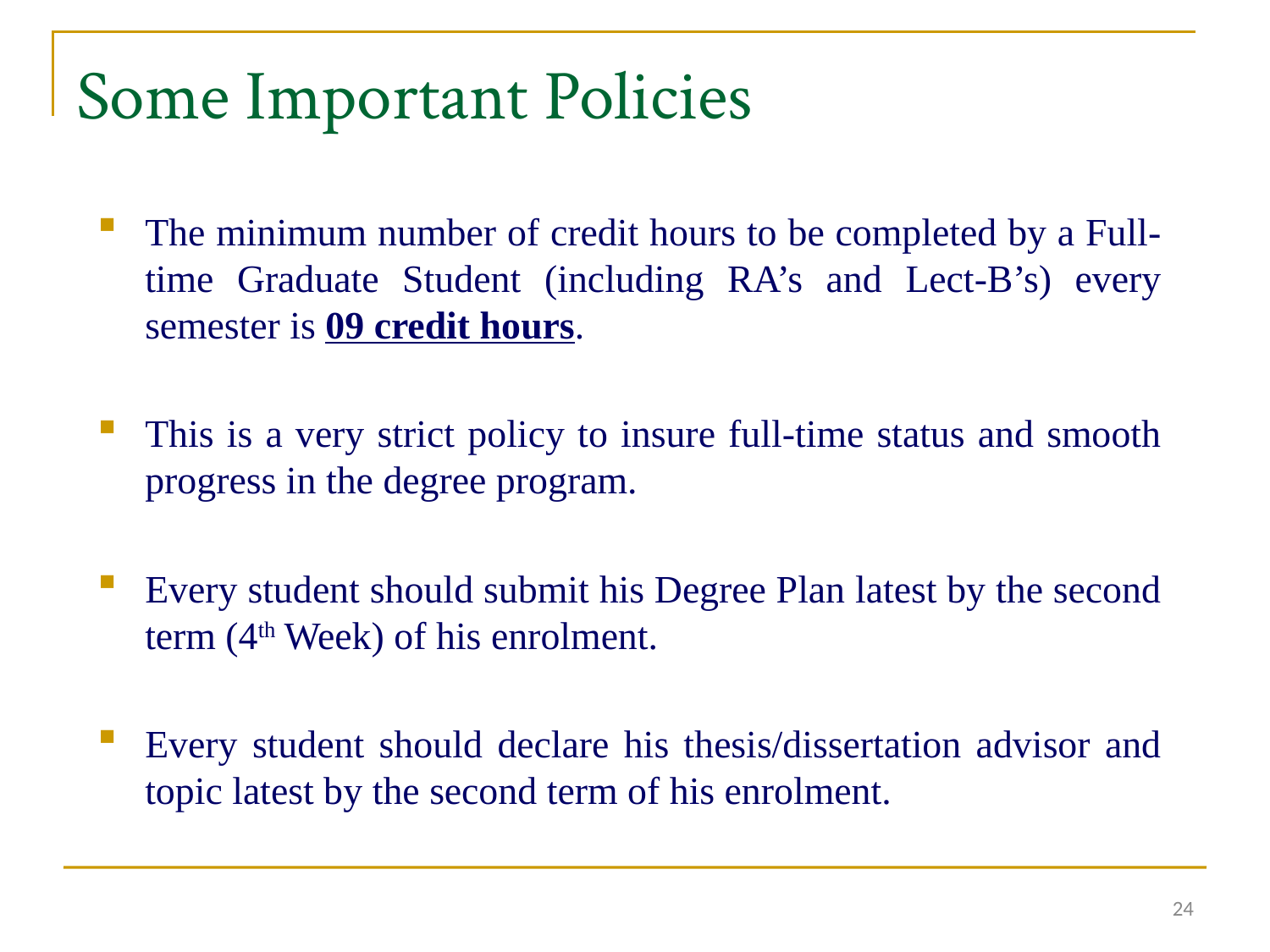

Some Important Policies
The minimum number of credit hours to be completed by a Full-time Graduate Student (including RA’s and Lect-B’s) every semester is 09 credit hours.

This is a very strict policy to insure full-time status and smooth progress in the degree program.

Every student should submit his Degree Plan latest by the second term (4th Week) of his enrolment.

Every student should declare his thesis/dissertation advisor and topic latest by the second term of his enrolment.

24